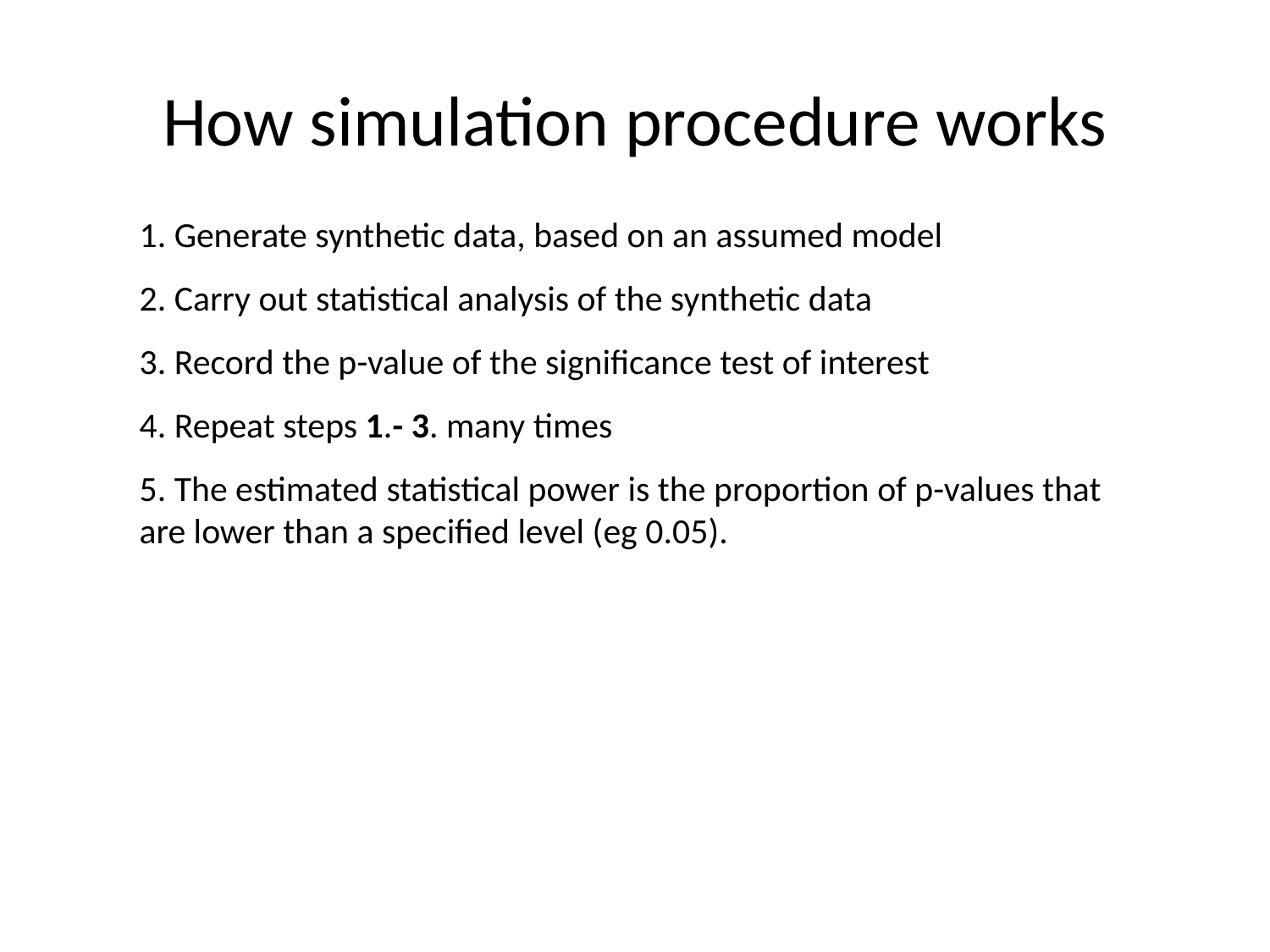

# How simulation procedure works
1. Generate synthetic data, based on an assumed model
2. Carry out statistical analysis of the synthetic data
3. Record the p-value of the significance test of interest
4. Repeat steps 1.- 3. many times
5. The estimated statistical power is the proportion of p-values that are lower than a specified level (eg 0.05).